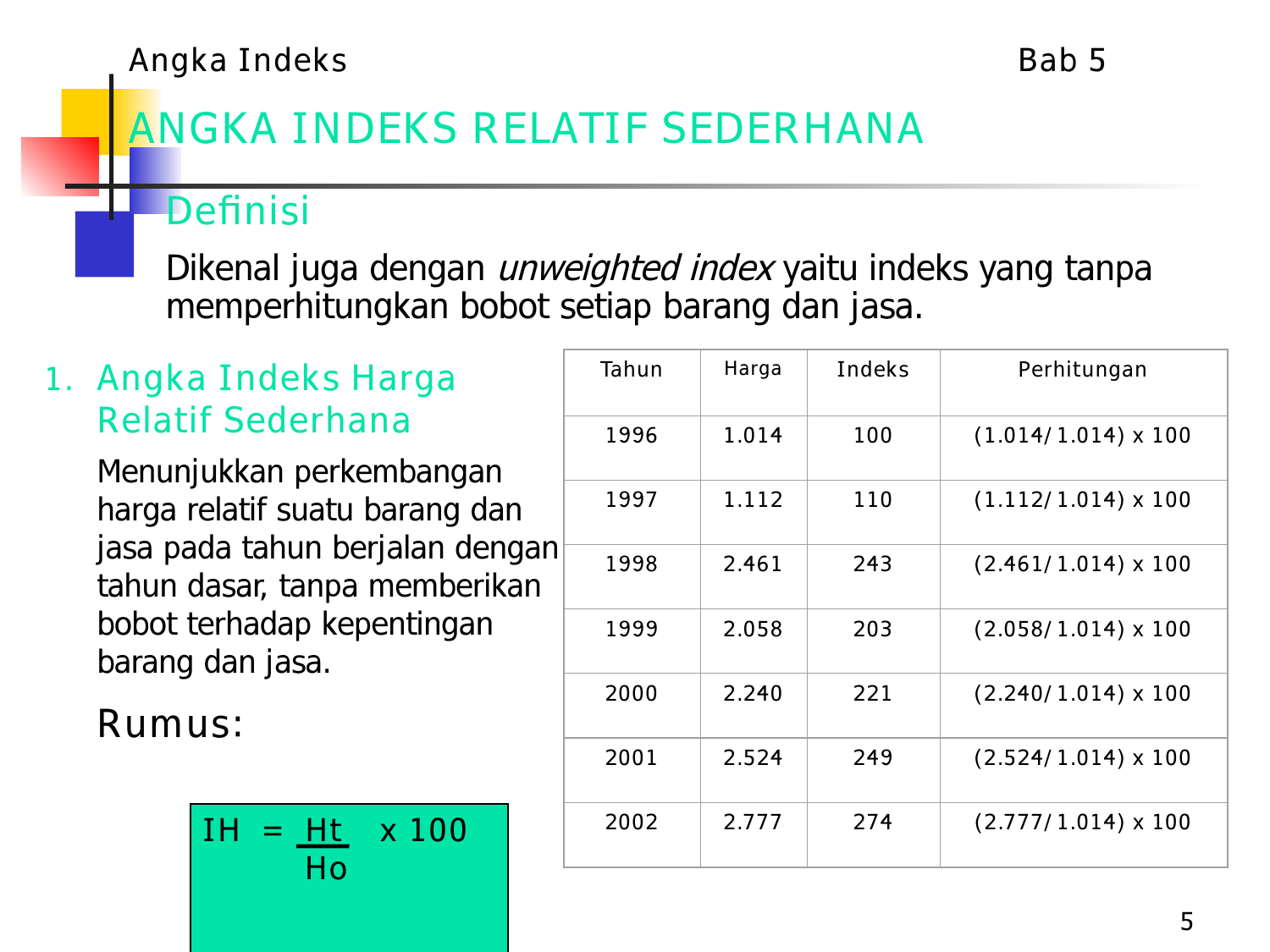

Angka Indeks						Bab 5
ANGKA INDEKS RELATIF SEDERHANA
	Definisi
	Dikenal juga dengan unweighted index yaitu indeks yang tanpa memperhitungkan bobot setiap barang dan jasa.

1.  	Angka Indeks Harga Relatif Sederhana
	Menunjukkan perkembangan harga relatif suatu barang dan jasa pada tahun berjalan dengan tahun dasar, tanpa memberikan bobot terhadap kepentingan barang dan jasa.
	Rumus:

Tahun

Harga

Indeks

Perhitungan

1996

1.014

100

(1.014/1.014) x 100

1997

1.112

110

(1.112/1.014) x 100

1998

2.461

243

(2.461/1.014) x 100

1999

2.058

203

(2.058/1.014) x 100

2000

2.240

221

(2.240/1.014) x 100

2001

2.524

249

(2.524/1.014) x 100

2002

2.777

274

(2.777/1.014) x 100

IH  =  Ht    x 100
           Ho

5